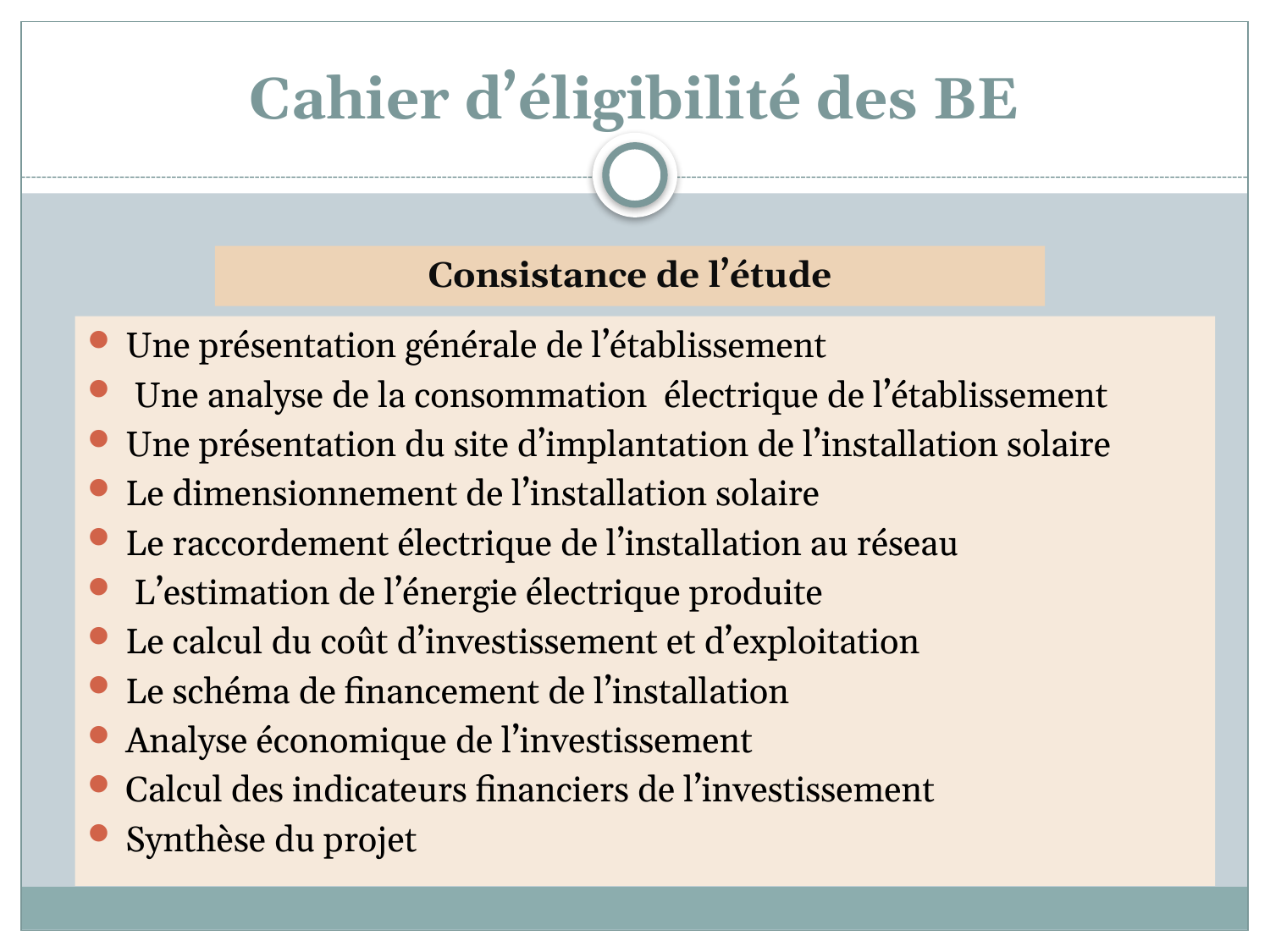

# Cahier d’éligibilité des BE
Consistance de l’étude
Une présentation générale de l’établissement
 Une analyse de la consommation  électrique de l’établissement
Une présentation du site d’implantation de l’installation solaire
Le dimensionnement de l’installation solaire
Le raccordement électrique de l’installation au réseau
 L’estimation de l’énergie électrique produite
Le calcul du coût d’investissement et d’exploitation
Le schéma de financement de l’installation
Analyse économique de l’investissement
Calcul des indicateurs financiers de l’investissement
Synthèse du projet